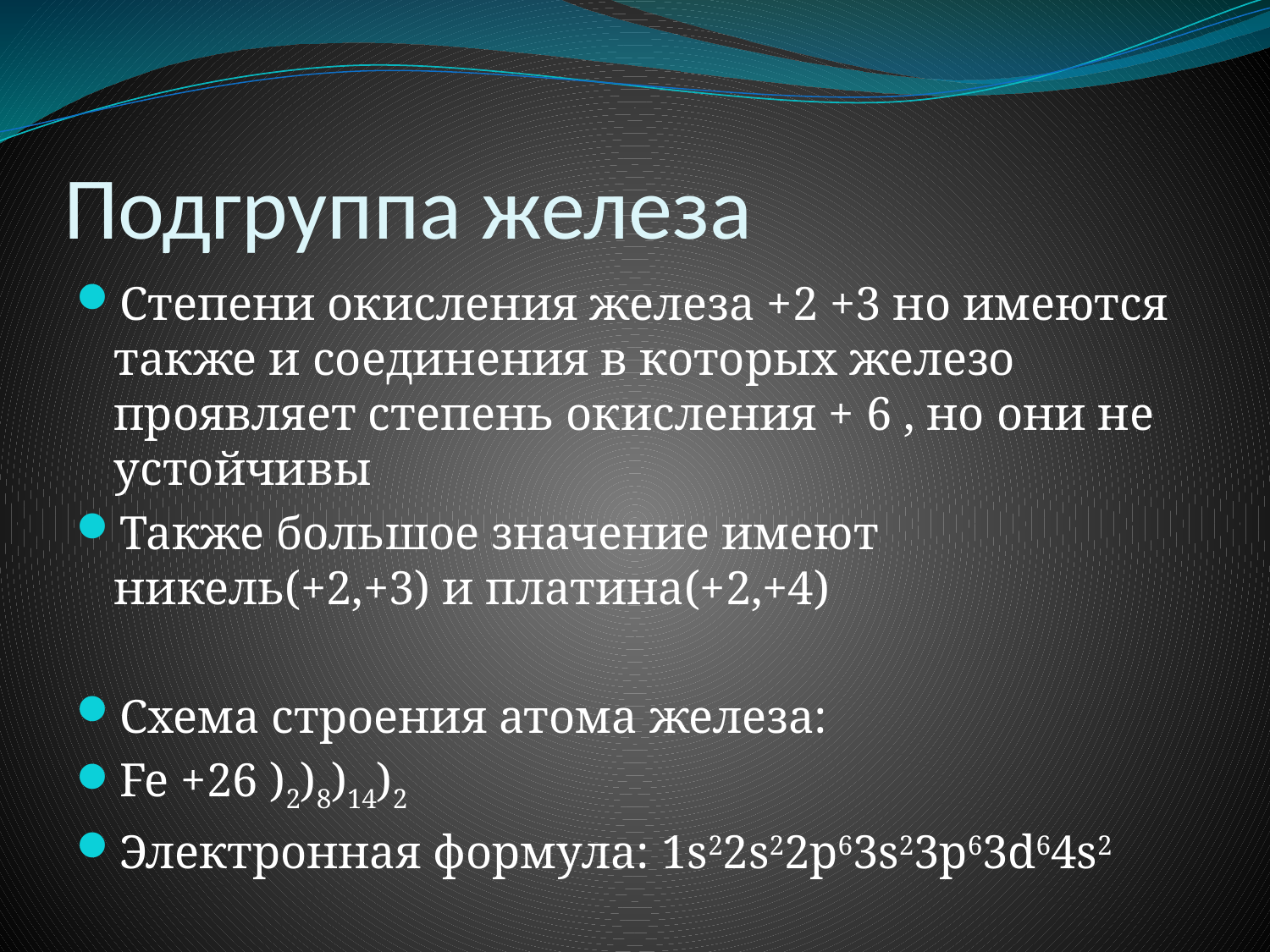

# Подгруппа железа
Степени окисления железа +2 +3 но имеются также и соединения в которых железо проявляет степень окисления + 6 , но они не устойчивы
Также большое значение имеют никель(+2,+3) и платина(+2,+4)

Схема строения атома железа:
Fe +26 )2)8)14)2
Электронная формула: 1s22s22p63s23p63d64s2